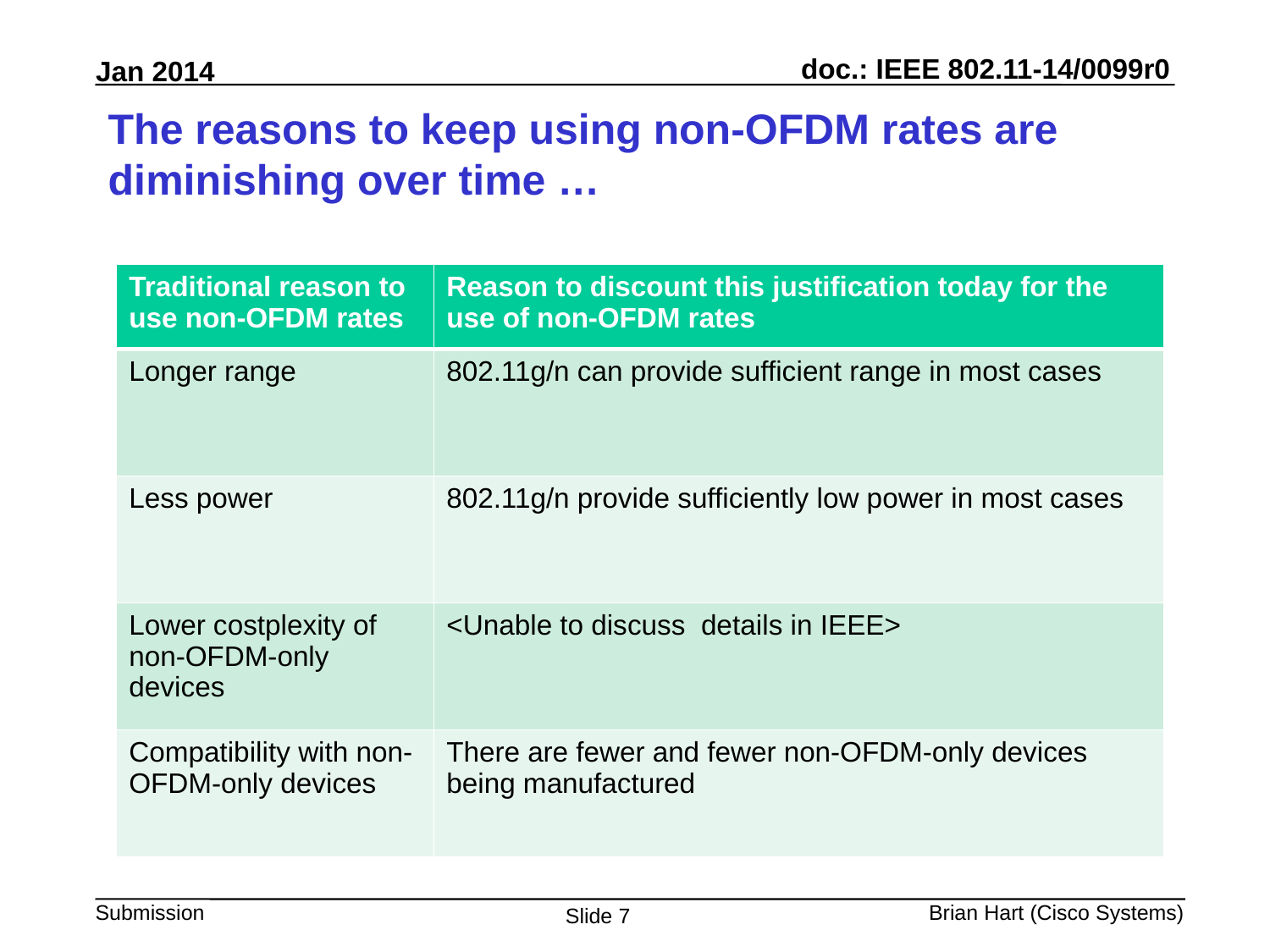

# The reasons to keep using non-OFDM rates are diminishing over time …
| Traditional reason to use non-OFDM rates | Reason to discount this justification today for the use of non-OFDM rates |
| --- | --- |
| Longer range | 802.11g/n can provide sufficient range in most cases |
| Less power | 802.11g/n provide sufficiently low power in most cases |
| Lower costplexity of non-OFDM-only devices | <Unable to discuss details in IEEE> |
| Compatibility with non-OFDM-only devices | There are fewer and fewer non-OFDM-only devices being manufactured |